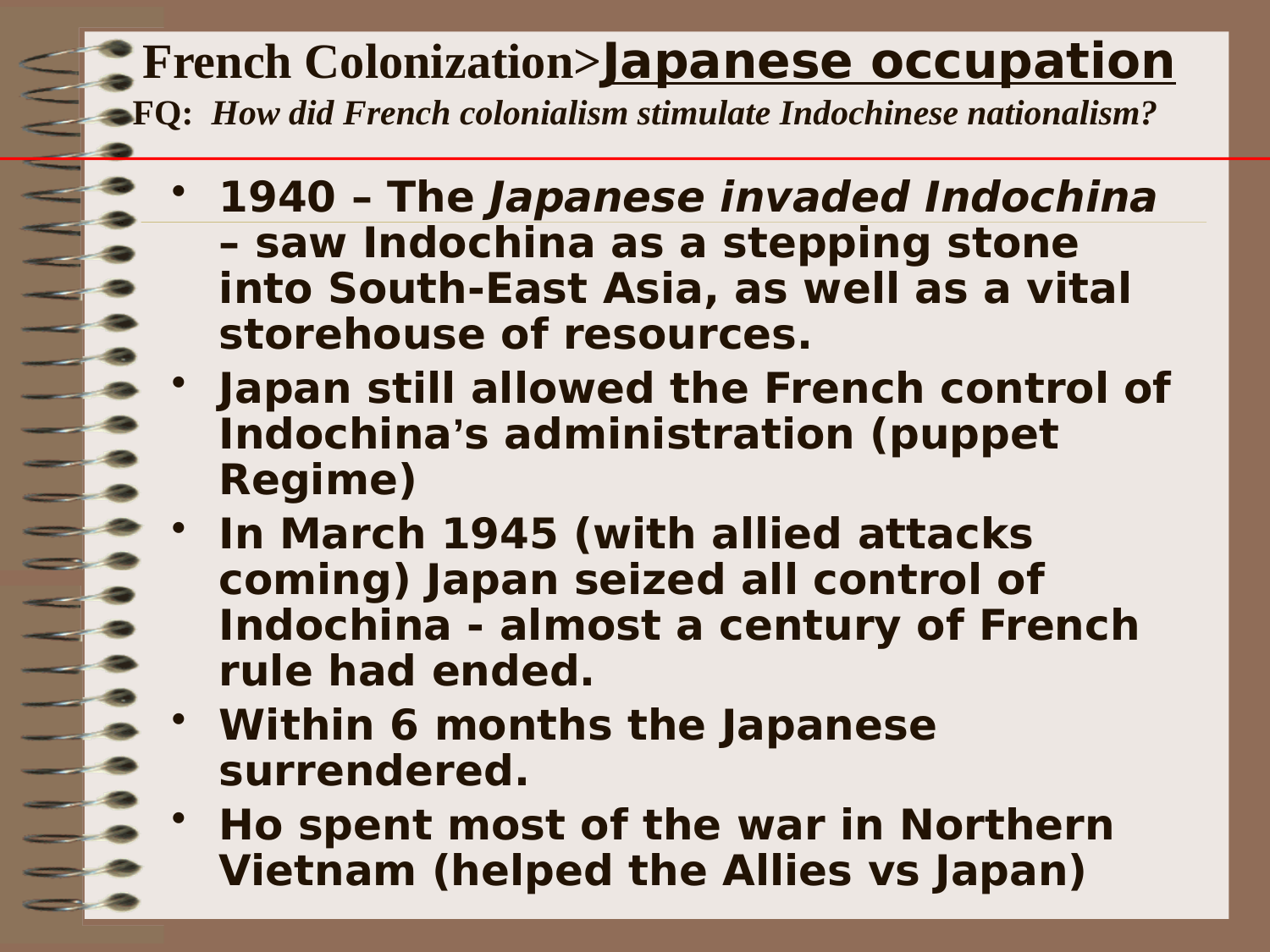

French Colonization>Japanese occupation

FQ:  How did French colonialism stimulate Indochinese nationalism?

1940 – The Japanese invaded Indochina – saw Indochina as a stepping stone into South-East Asia, as well as a vital storehouse of resources.
Japan still allowed the French control of Indochina’s administration (puppet Regime)
In March 1945 (with allied attacks coming) Japan seized all control of Indochina - almost a century of French rule had ended.
Within 6 months the Japanese surrendered.
Ho spent most of the war in Northern Vietnam (helped the Allies vs Japan)